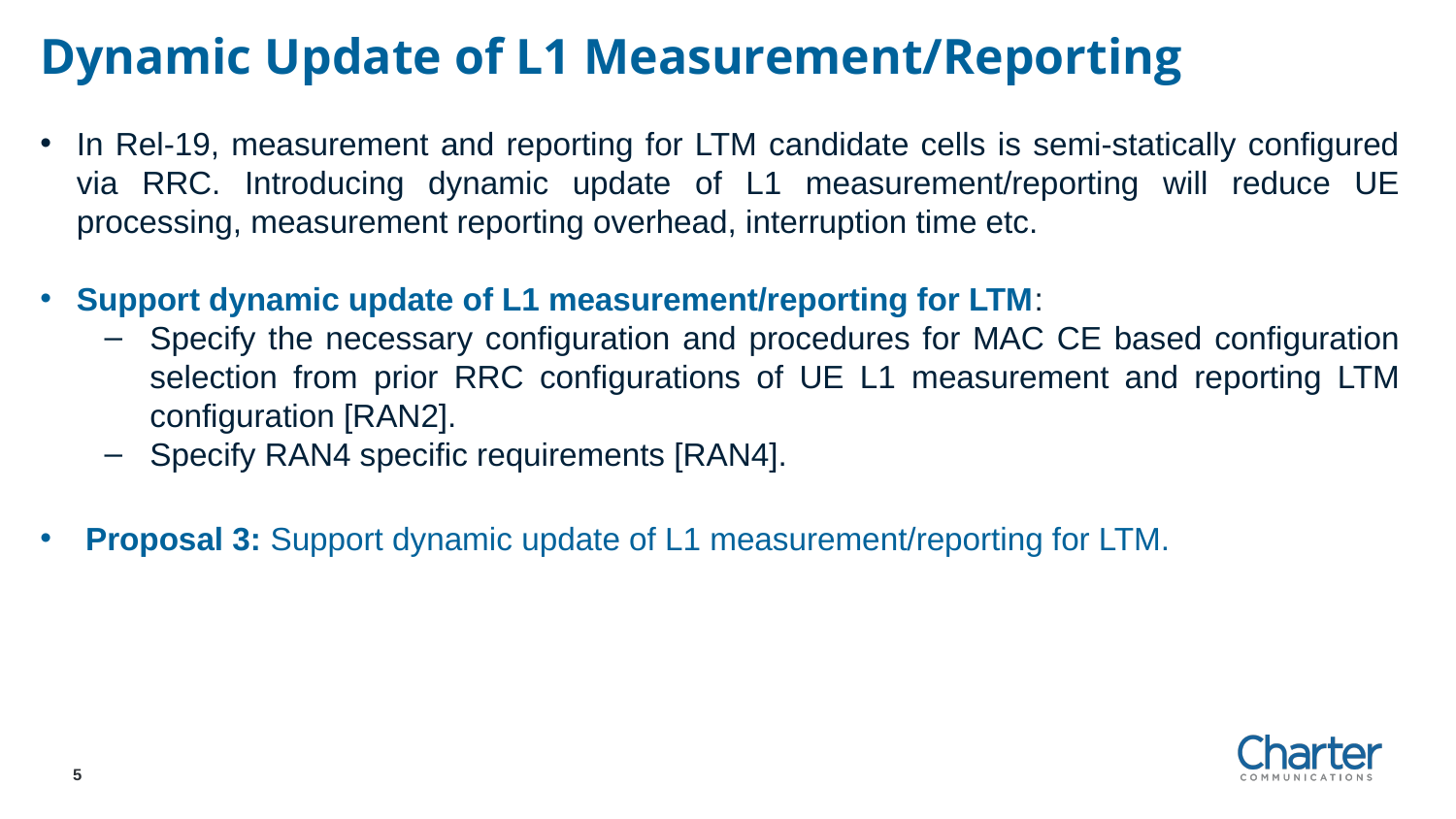

# Dynamic Update of L1 Measurement/Reporting
In Rel-19, measurement and reporting for LTM candidate cells is semi-statically configured via RRC. Introducing dynamic update of L1 measurement/reporting will reduce UE processing, measurement reporting overhead, interruption time etc.

Support dynamic update of L1 measurement/reporting for LTM:
Specify the necessary configuration and procedures for MAC CE based configuration selection from prior RRC configurations of UE L1 measurement and reporting LTM configuration [RAN2].
Specify RAN4 specific requirements [RAN4].

Proposal 3: Support dynamic update of L1 measurement/reporting for LTM.

5